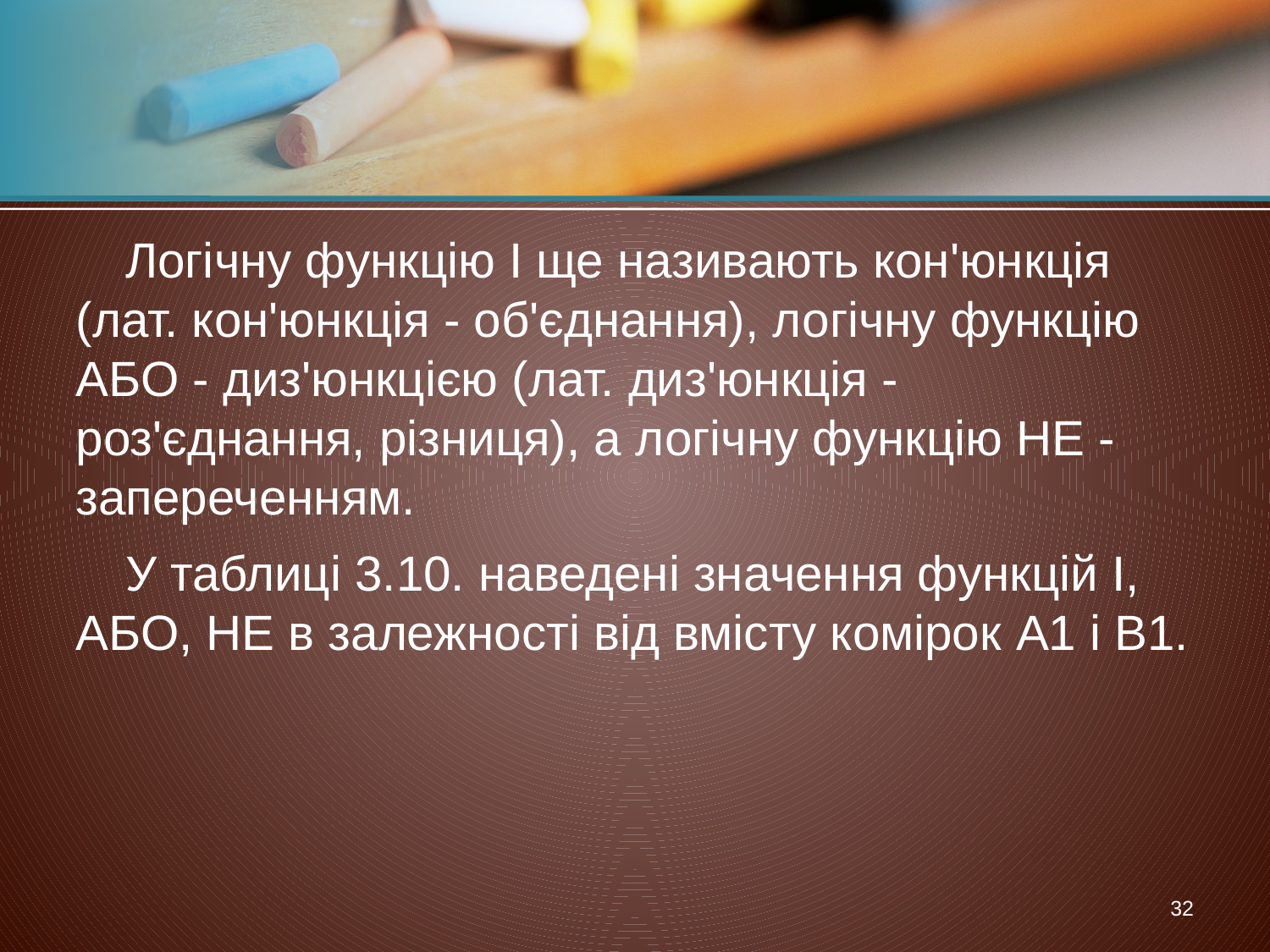

Логічну функцію І ще називають кон'юнкція (лат. кон'юнкція - об'єднання), логічну функцію АБО - диз'юнкцією (лат. диз'юнкція - роз'єднання, різниця), а логічну функцію НЕ - запереченням.
У таблиці 3.10. наведені значення функцій І, АБО, НЕ в залежності від вмісту комірок A1 і B1.
32